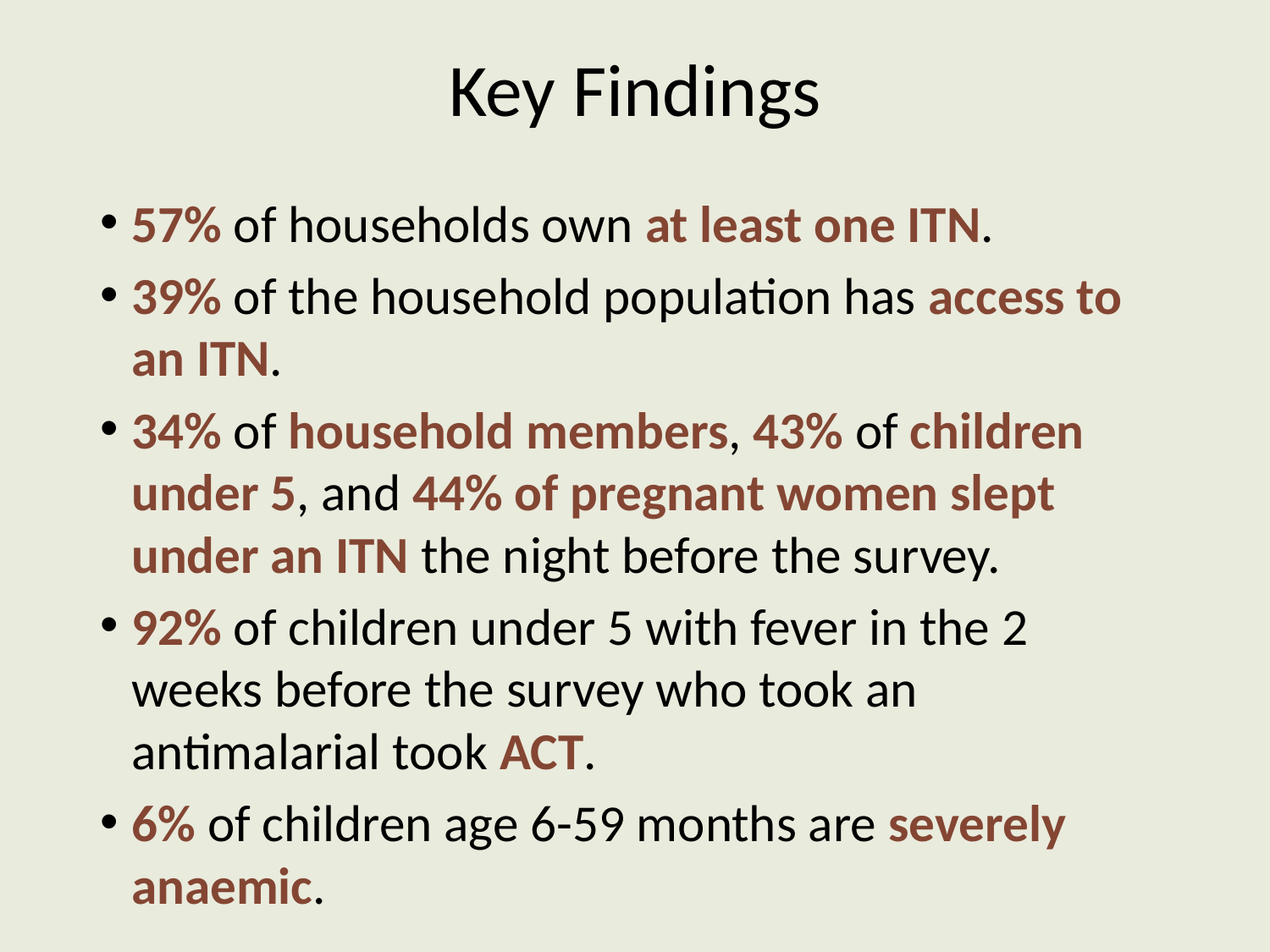

# Key Findings
57% of households own at least one ITN.
39% of the household population has access to an ITN.
34% of household members, 43% of children under 5, and 44% of pregnant women slept under an ITN the night before the survey.
92% of children under 5 with fever in the 2 weeks before the survey who took an antimalarial took ACT.
6% of children age 6-59 months are severely anaemic.